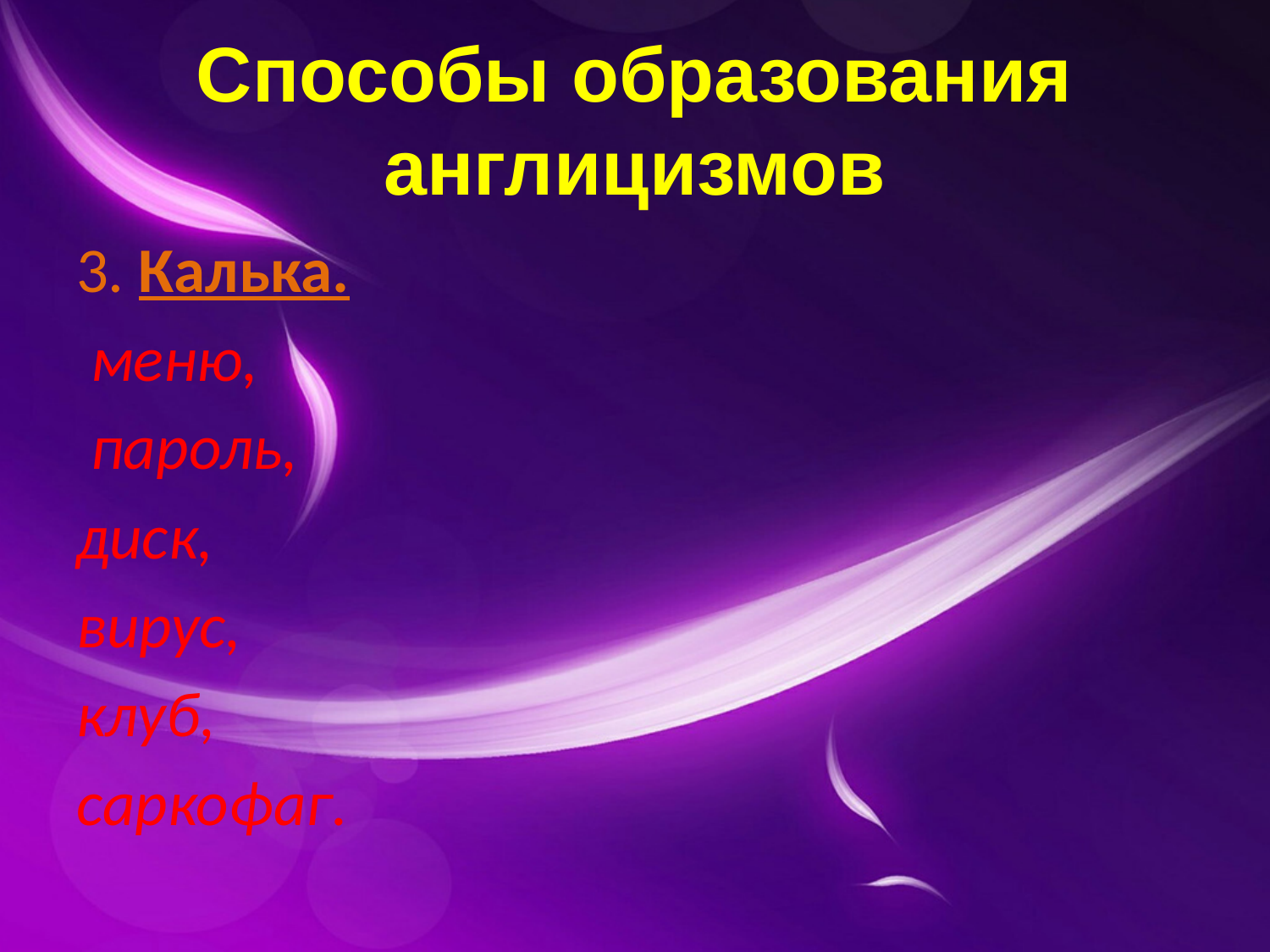

# Способы образования англицизмов
3. Калька.
 меню,
 пароль,
диск,
вирус,
клуб,
саркофаг.